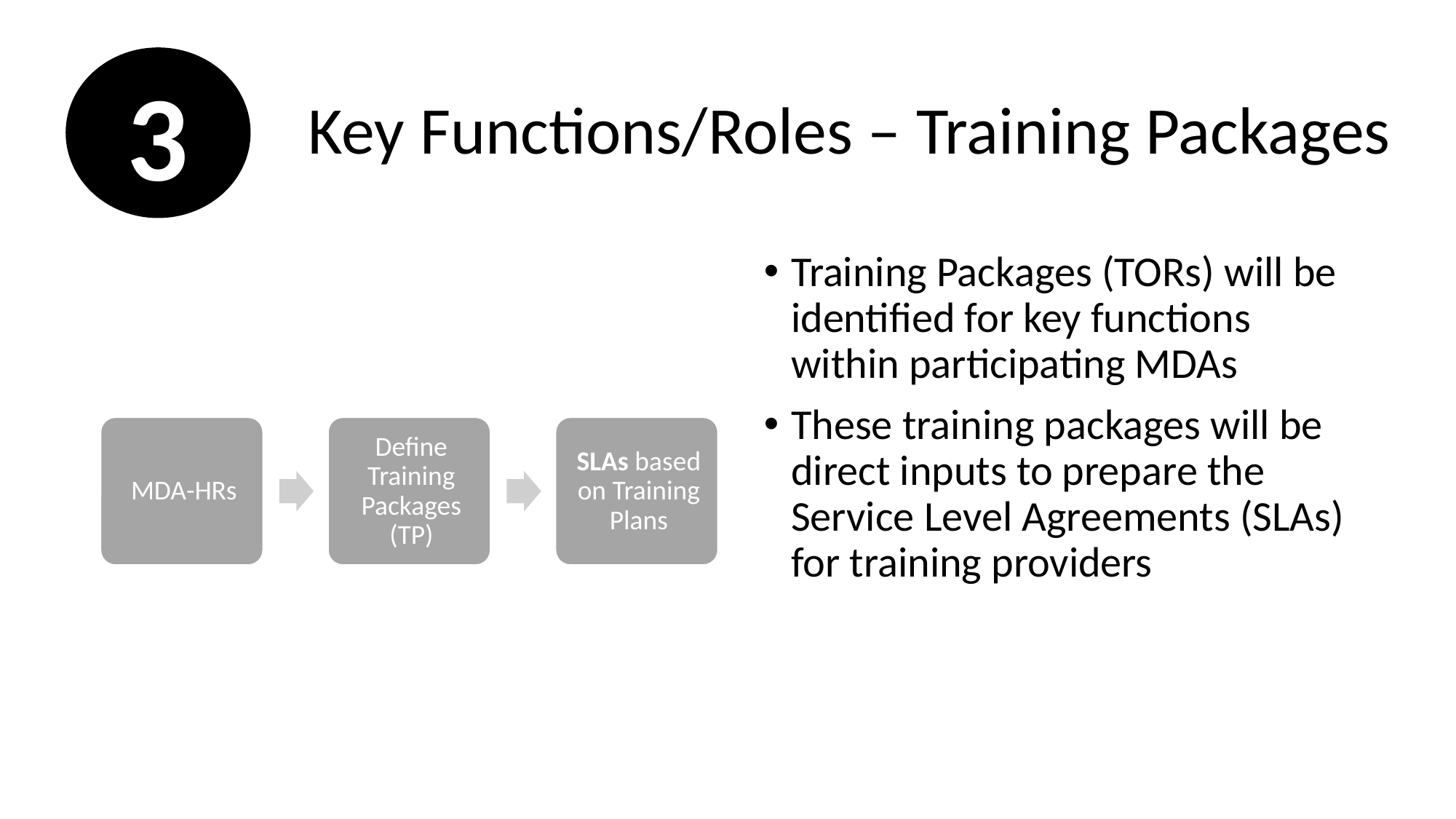

3
# Key Functions/Roles – Training Packages
Training Packages (TORs) will be identified for key functions within participating MDAs
These training packages will be direct inputs to prepare the Service Level Agreements (SLAs) for training providers
MDA-HRs

Define Training Packages (TP)

SLAs based on Training Plans